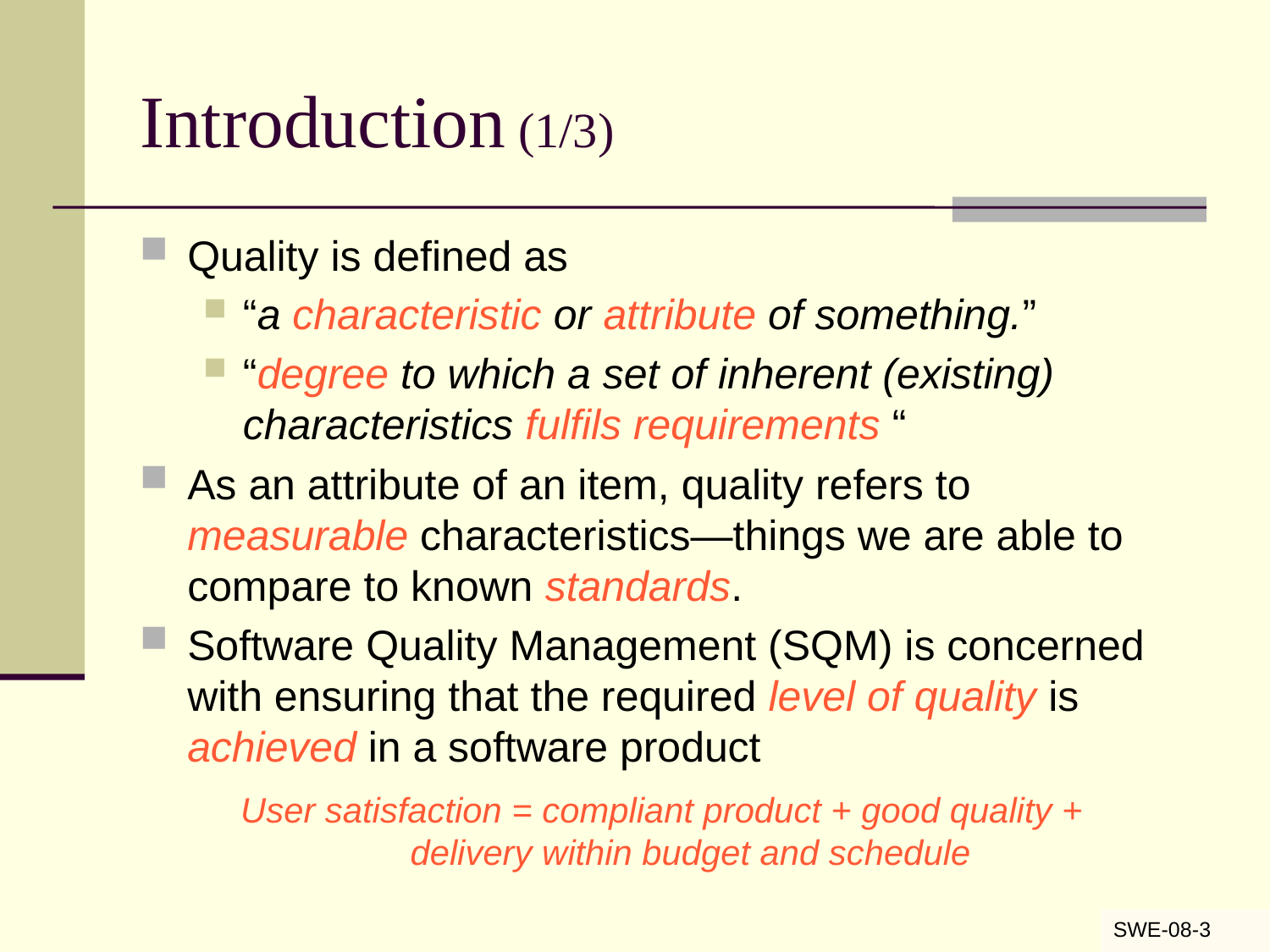

# Introduction (1/3)
Quality is defined as
“a characteristic or attribute of something.”
“degree to which a set of inherent (existing) characteristics fulfils requirements “
As an attribute of an item, quality refers to measurable characteristics—things we are able to compare to known standards.
Software Quality Management (SQM) is concerned with ensuring that the required level of quality is achieved in a software product
User satisfaction = compliant product + good quality +
delivery within budget and schedule